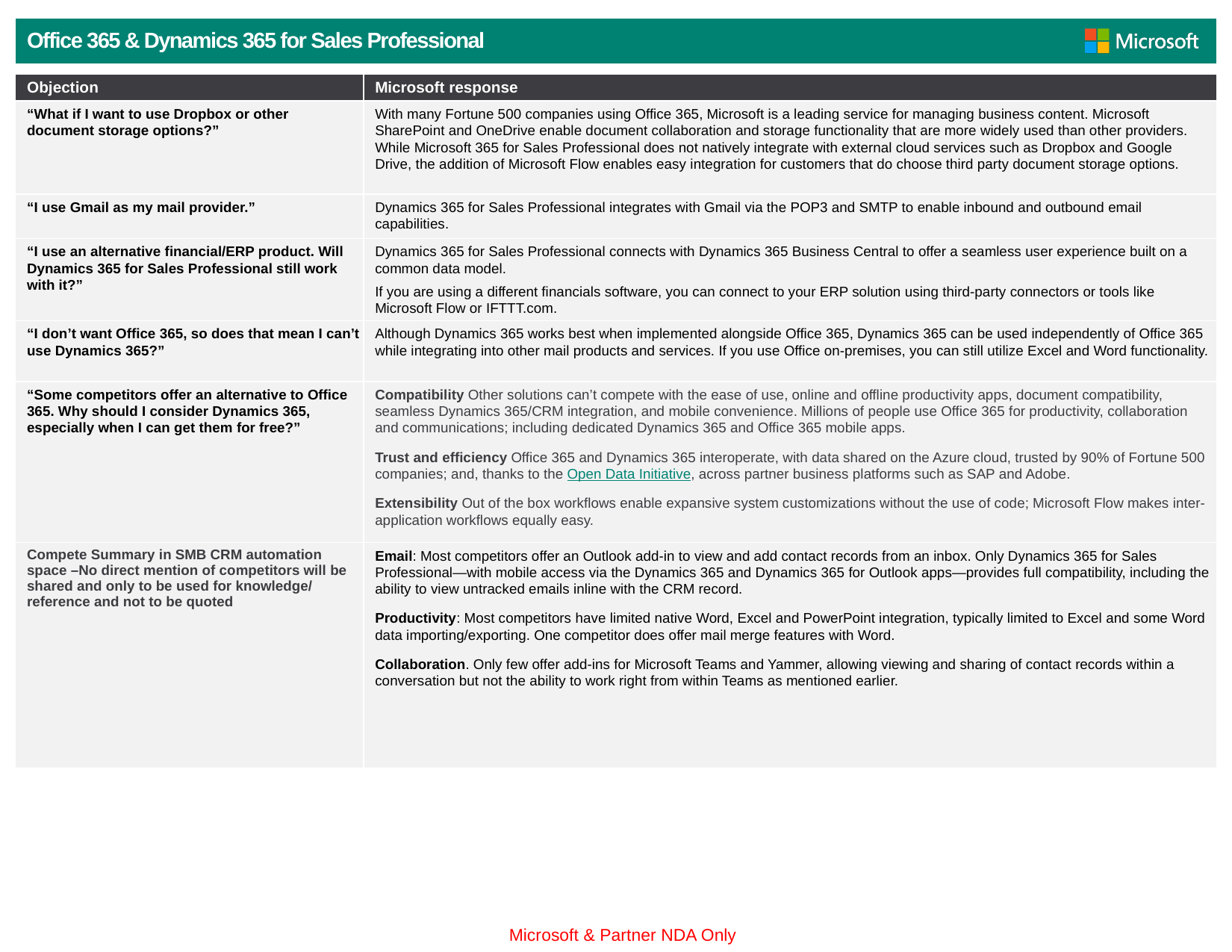

# Office 365 & Dynamics 365 for Sales Professional
| Objection | Microsoft response |
| --- | --- |
| “What if I want to use Dropbox or other document storage options?” | With many Fortune 500 companies using Office 365, Microsoft is a leading service for managing business content. Microsoft SharePoint and OneDrive enable document collaboration and storage functionality that are more widely used than other providers. While Microsoft 365 for Sales Professional does not natively integrate with external cloud services such as Dropbox and Google Drive, the addition of Microsoft Flow enables easy integration for customers that do choose third party document storage options. |
| “I use Gmail as my mail provider.” | Dynamics 365 for Sales Professional integrates with Gmail via the POP3 and SMTP to enable inbound and outbound email capabilities. |
| “I use an alternative financial/ERP product. Will Dynamics 365 for Sales Professional still work with it?” | Dynamics 365 for Sales Professional connects with Dynamics 365 Business Central to offer a seamless user experience built on a common data model. If you are using a different financials software, you can connect to your ERP solution using third-party connectors or tools like Microsoft Flow or IFTTT.com. |
| “I don’t want Office 365, so does that mean I can’t use Dynamics 365?” | Although Dynamics 365 works best when implemented alongside Office 365, Dynamics 365 can be used independently of Office 365 while integrating into other mail products and services. If you use Office on-premises, you can still utilize Excel and Word functionality. |
| “Some competitors offer an alternative to Office 365. Why should I consider Dynamics 365, especially when I can get them for free?” | Compatibility Other solutions can’t compete with the ease of use, online and offline productivity apps, document compatibility, seamless Dynamics 365/CRM integration, and mobile convenience. Millions of people use Office 365 for productivity, collaboration and communications; including dedicated Dynamics 365 and Office 365 mobile apps. Trust and efficiency Office 365 and Dynamics 365 interoperate, with data shared on the Azure cloud, trusted by 90% of Fortune 500 companies; and, thanks to the Open Data Initiative, across partner business platforms such as SAP and Adobe. Extensibility Out of the box workflows enable expansive system customizations without the use of code; Microsoft Flow makes inter-application workflows equally easy. |
| Compete Summary in SMB CRM automation space –No direct mention of competitors will be shared and only to be used for knowledge/ reference and not to be quoted | Email: Most competitors offer an Outlook add-in to view and add contact records from an inbox. Only Dynamics 365 for Sales Professional—with mobile access via the Dynamics 365 and Dynamics 365 for Outlook apps—provides full compatibility, including the ability to view untracked emails inline with the CRM record. Productivity: Most competitors have limited native Word, Excel and PowerPoint integration, typically limited to Excel and some Word data importing/exporting. One competitor does offer mail merge features with Word. Collaboration. Only few offer add-ins for Microsoft Teams and Yammer, allowing viewing and sharing of contact records within a conversation but not the ability to work right from within Teams as mentioned earlier. |